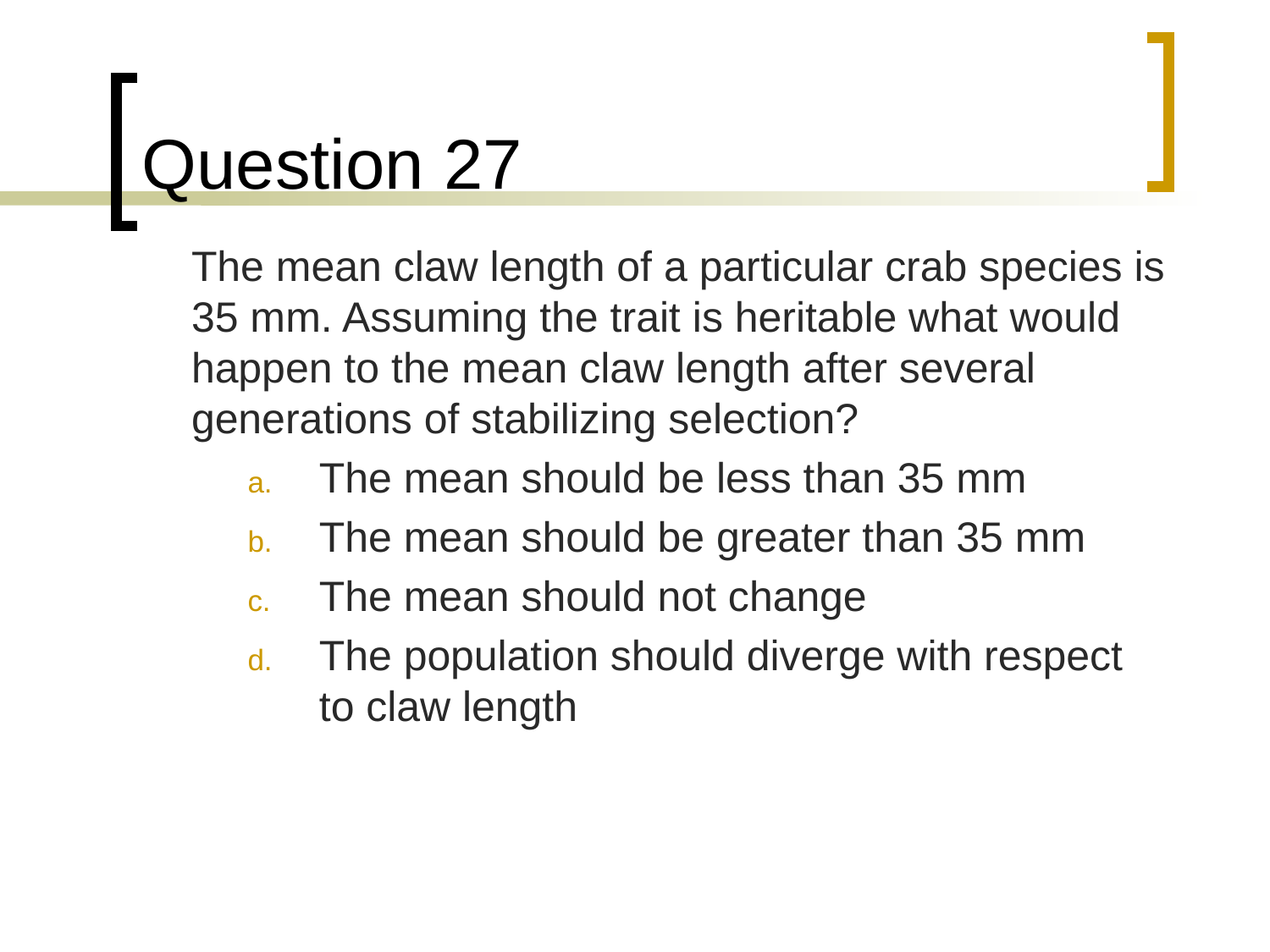

# Question 27
	The mean claw length of a particular crab species is 35 mm. Assuming the trait is heritable what would happen to the mean claw length after several generations of stabilizing selection?
The mean should be less than 35 mm
The mean should be greater than 35 mm
The mean should not change
The population should diverge with respect to claw length